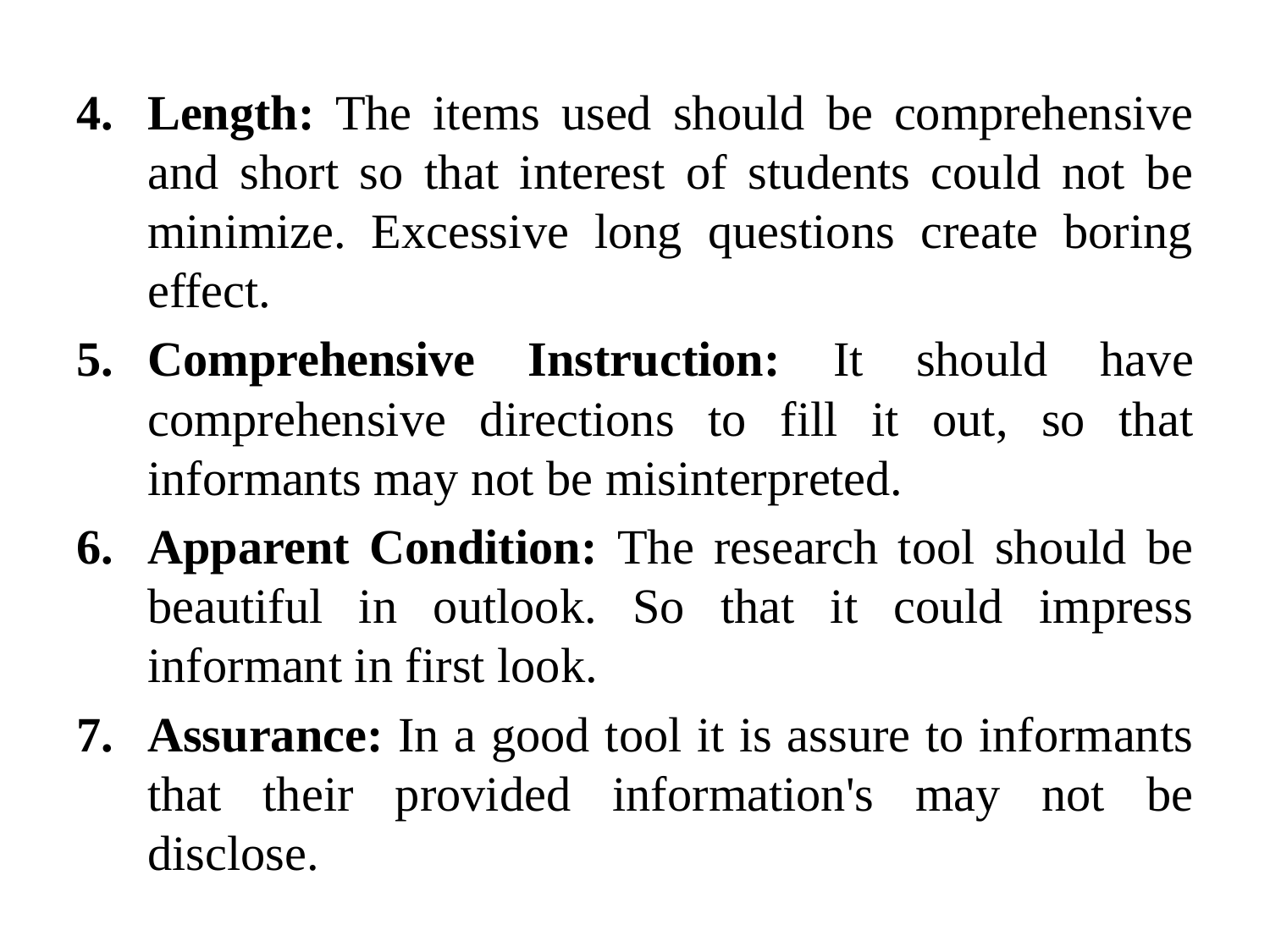

Length: The items used should be comprehensive and short so that interest of students could not be minimize. Excessive long questions create boring effect.
Comprehensive Instruction: It should have comprehensive directions to fill it out, so that informants may not be misinterpreted.
Apparent Condition: The research tool should be beautiful in outlook. So that it could impress informant in first look.
Assurance: In a good tool it is assure to informants that their provided information's may not be disclose.